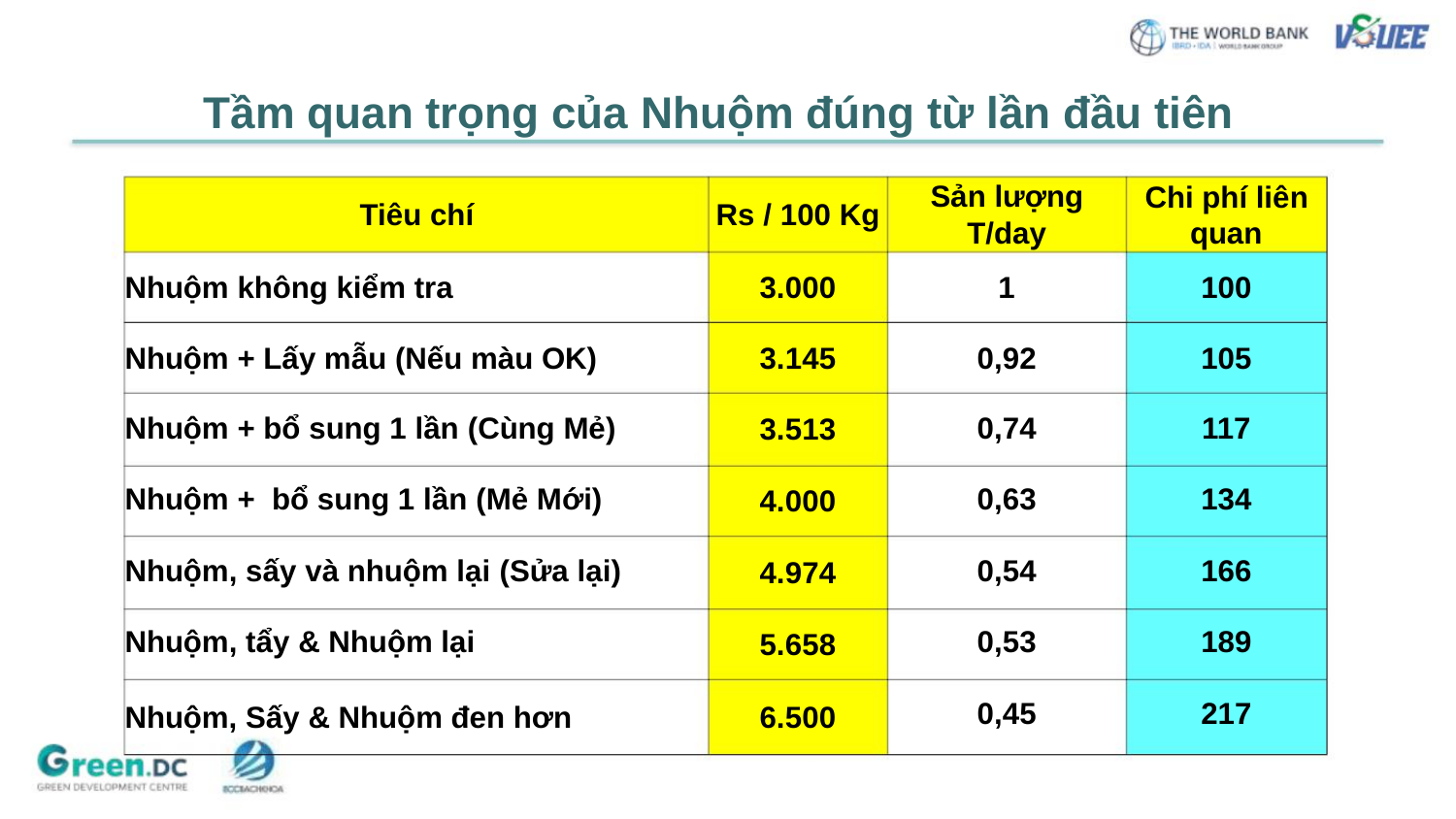

Tầm quan trọng của Nhuộm đúng từ lần đầu tiên
Sản lượng
T/day
Chi phí liên
Tiêu chí
Rs / 100 Kg
3.000
quan
Nhuộm không kiểm tra
1
100
Nhuộm + Lấy mẫu (Nếu màu OK)
Nhuộm + bổ sung 1 lần (Cùng Mẻ)
Nhuộm + bổ sung 1 lần (Mẻ Mới)
Nhuộm, sấy và nhuộm lại (Sửa lại)
Nhuộm, tẩy & Nhuộm lại
3.145
0,92
0,74
0,63
0,54
0,53
0,45
105
117
134
166
189
217
3.513
4.000
4.974
5.658
Nhuộm, Sấy & Nhuộm đen hơn
6.500